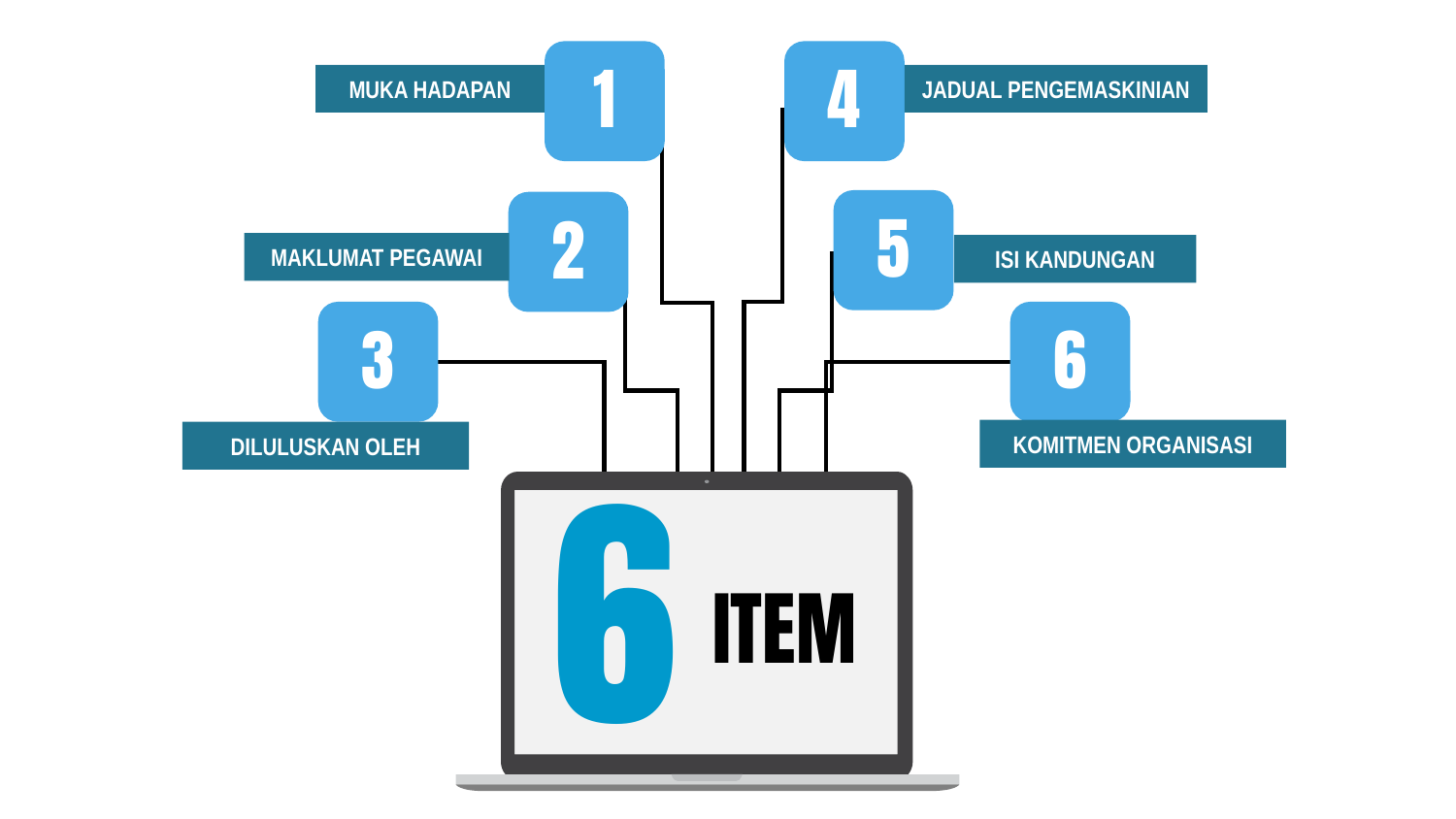

1
4
MUKA HADAPAN
JADUAL PENGEMASKINIAN
5
2
MAKLUMAT PEGAWAI
ISI KANDUNGAN
3
6
KOMITMEN ORGANISASI
DILULUSKAN OLEH

6
ITEM